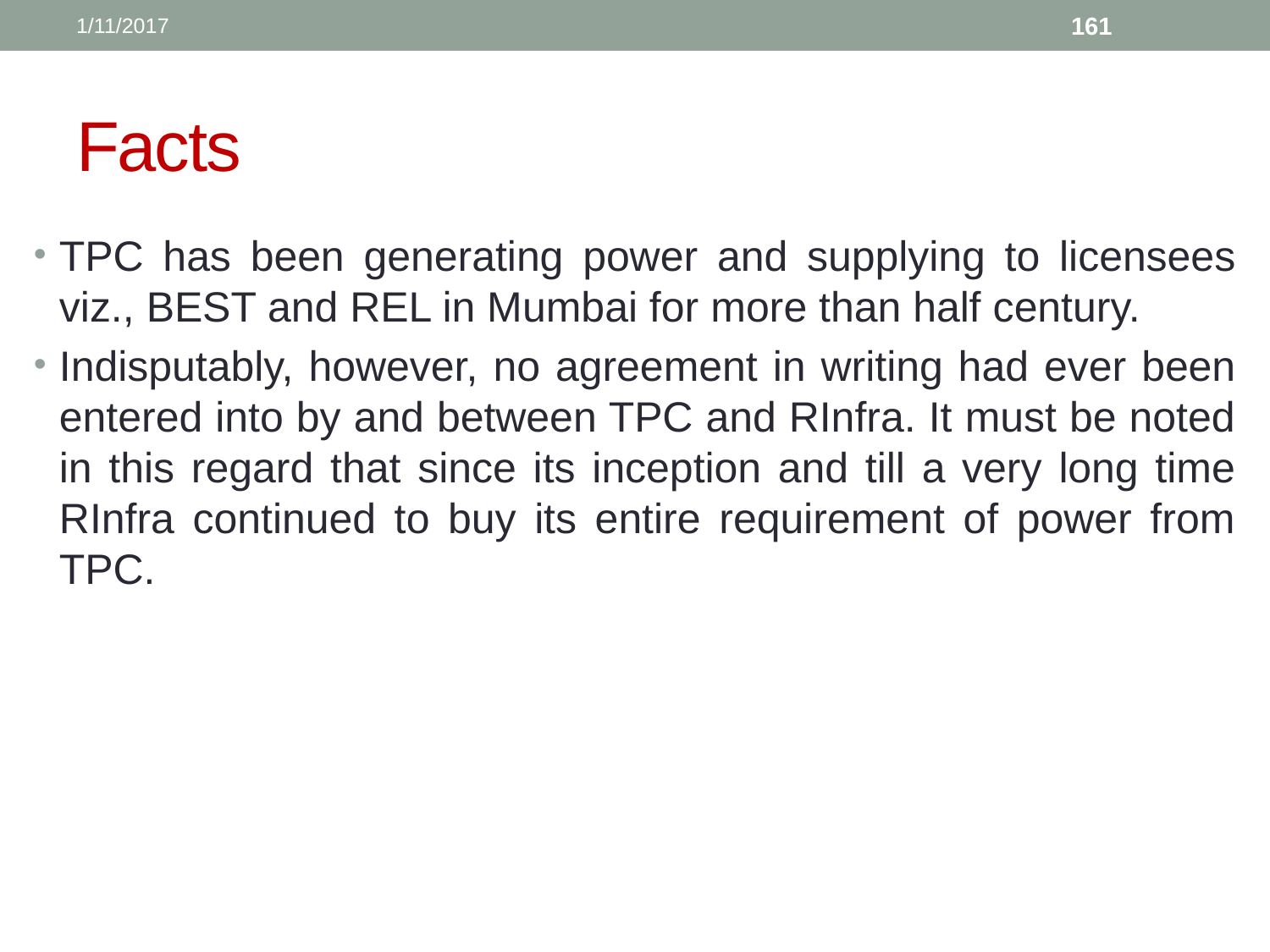

1/11/2017
161
# Facts
TPC has been generating power and supplying to licensees viz., BEST and REL in Mumbai for more than half century.
Indisputably, however, no agreement in writing had ever been entered into by and between TPC and RInfra. It must be noted in this regard that since its inception and till a very long time RInfra continued to buy its entire requirement of power from TPC.